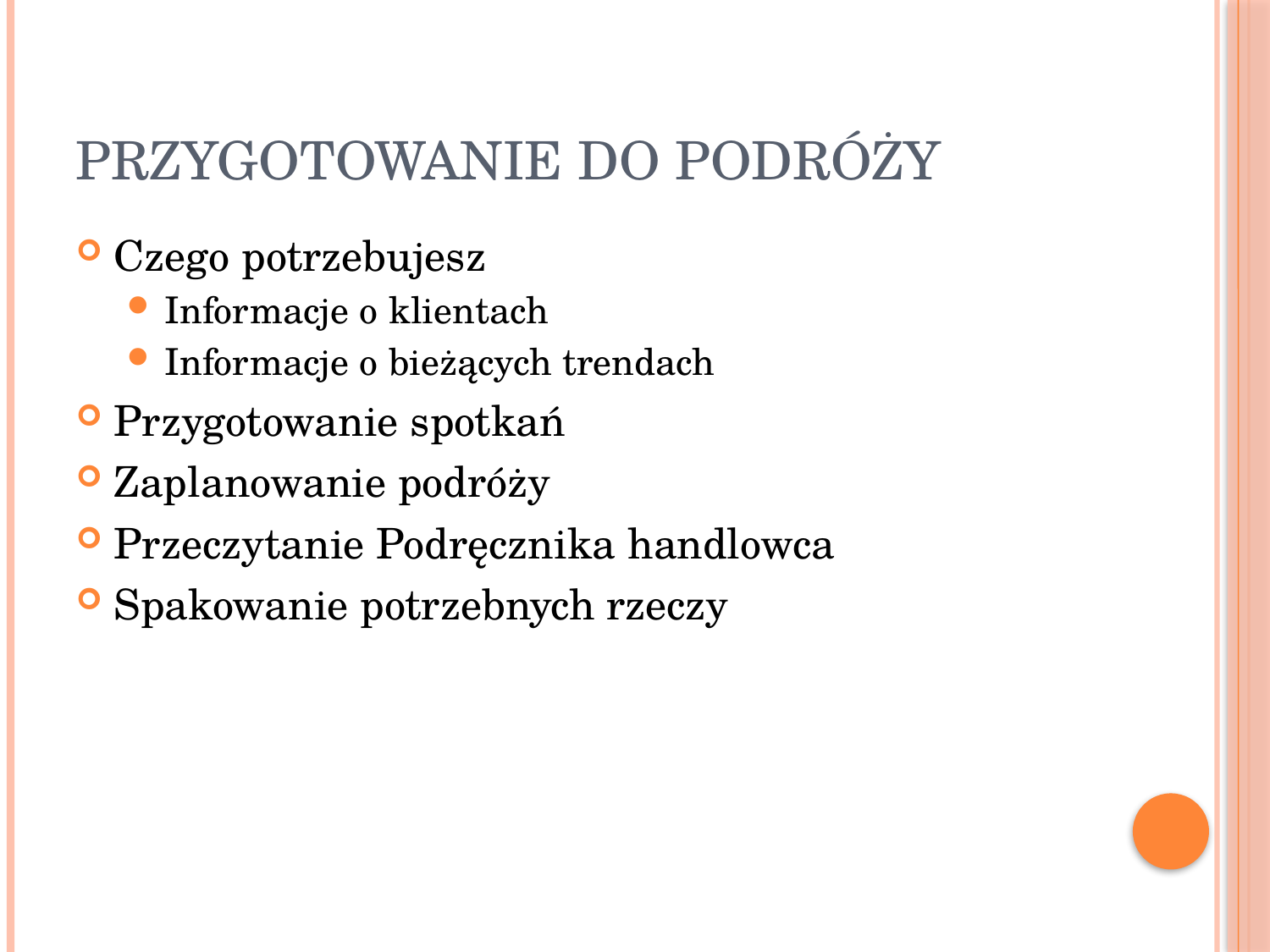

# Przygotowanie do podróży
Czego potrzebujesz
Informacje o klientach
Informacje o bieżących trendach
Przygotowanie spotkań
Zaplanowanie podróży
Przeczytanie Podręcznika handlowca
Spakowanie potrzebnych rzeczy